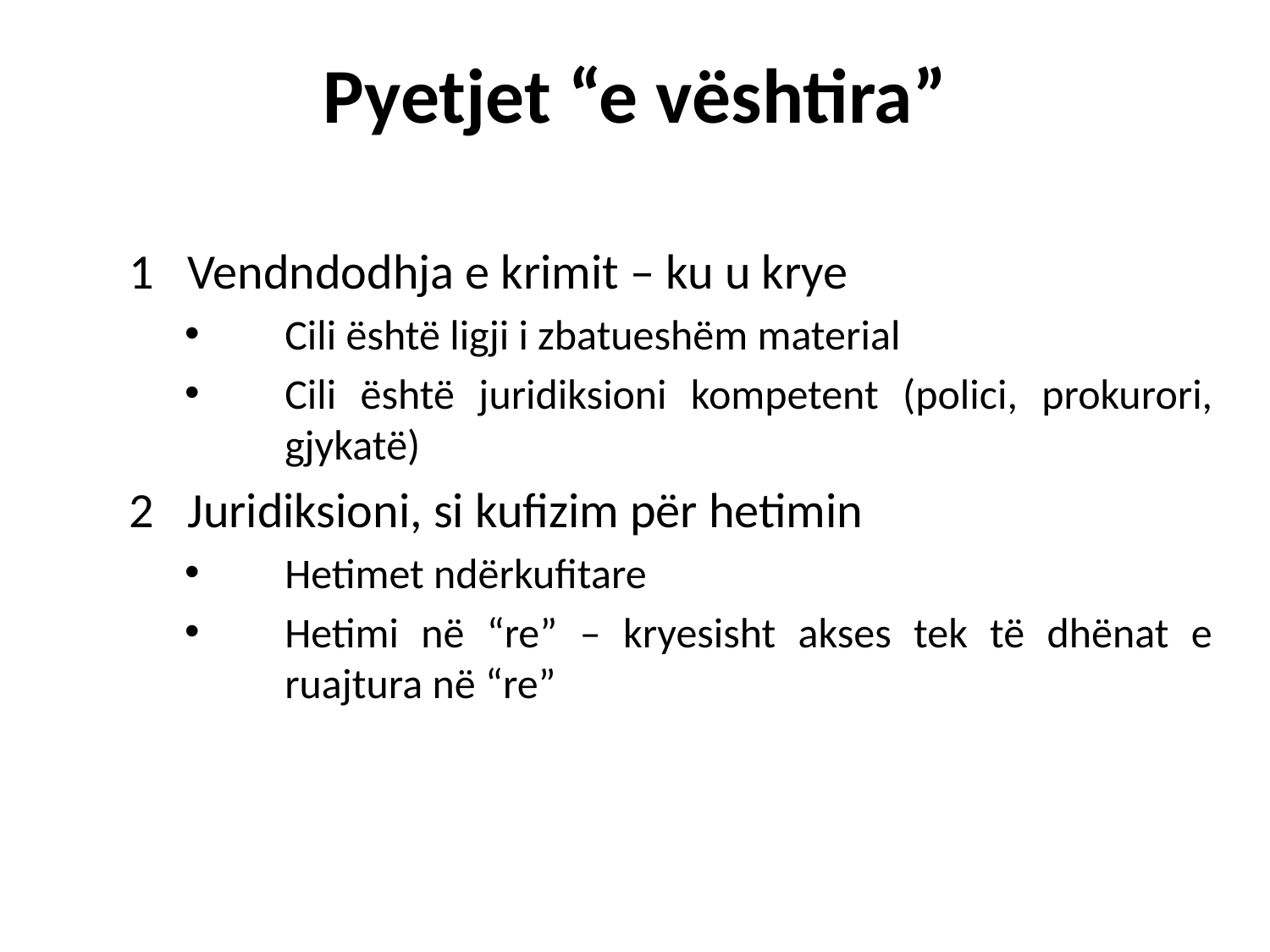

Pyetjet “e vështira”
1   Vendndodhja e krimit – ku u krye
Cili është ligji i zbatueshëm material
Cili është juridiksioni kompetent (polici, prokurori, gjykatë)
2   Juridiksioni, si kufizim për hetimin
Hetimet ndërkufitare
Hetimi në “re” – kryesisht akses tek të dhënat e ruajtura në “re”